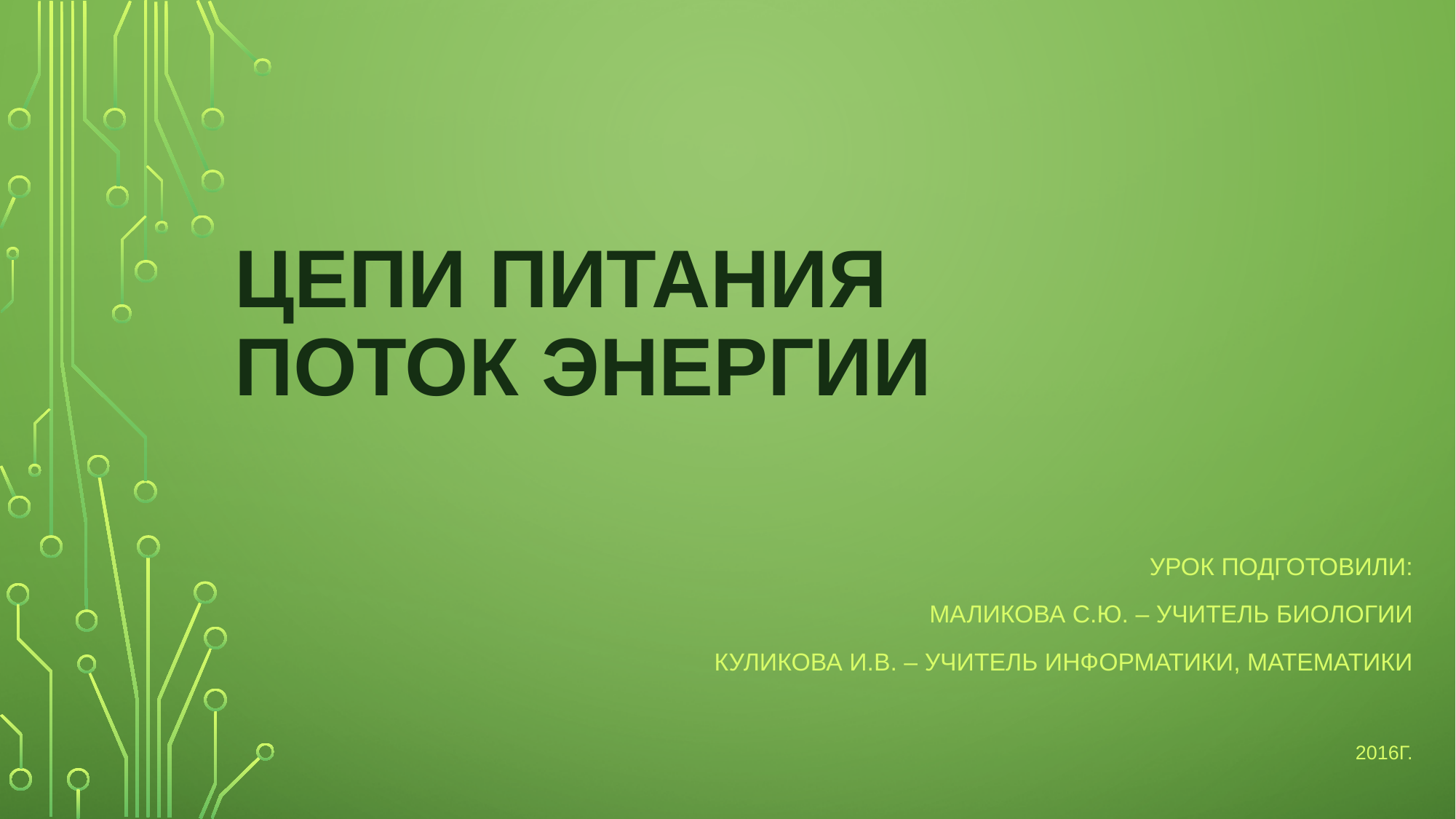

# Цепи питания Поток энергии
Урок подготовили:
Маликова С.Ю. – учитель биологии
Куликова И.В. – учитель информатики, математики

2016г.